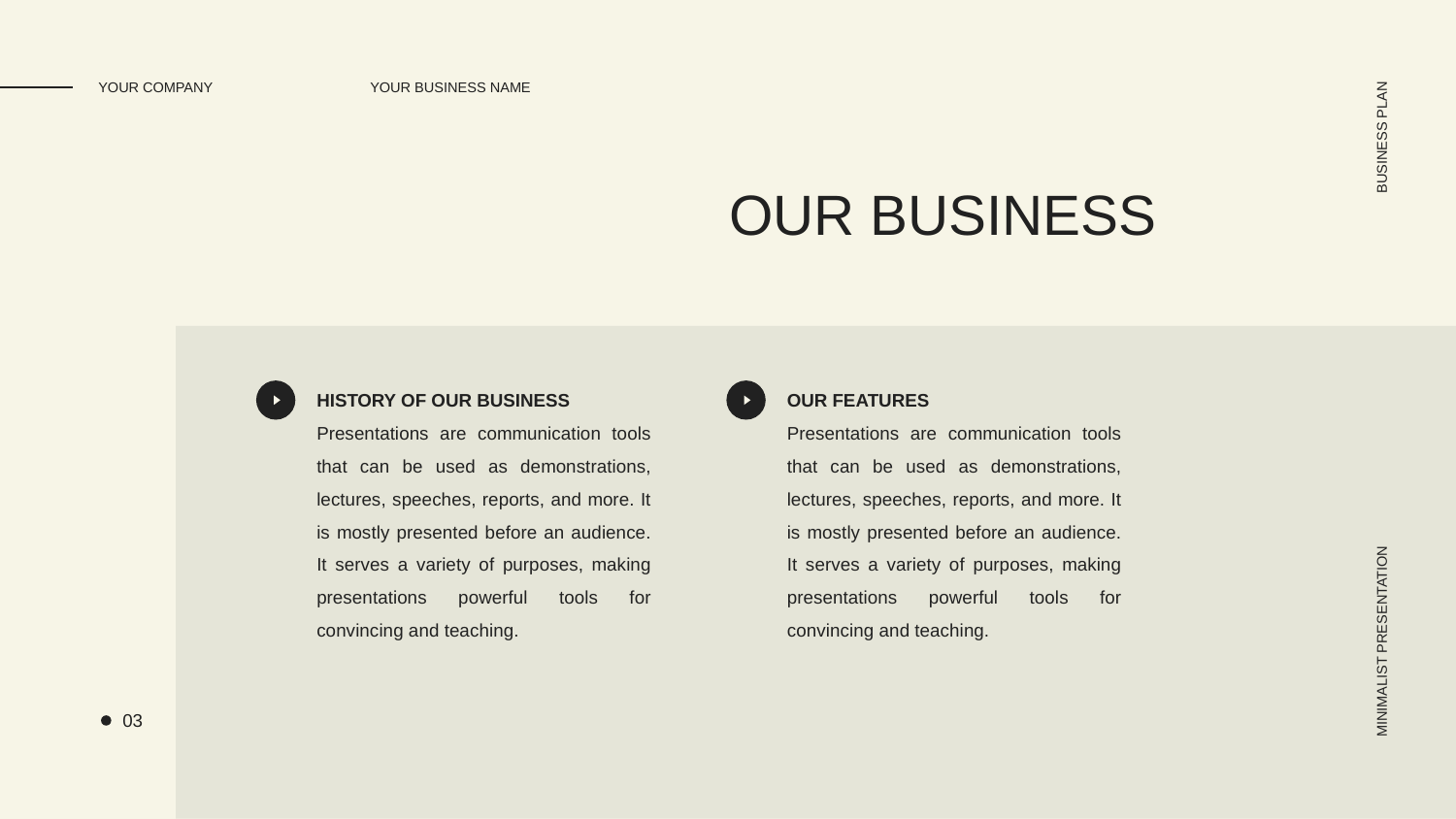

YOUR BUSINESS NAME
YOUR COMPANY
OUR BUSINESS
BUSINESS PLAN

HISTORY OF OUR BUSINESS
OUR FEATURES

Presentations are communication tools that can be used as demonstrations, lectures, speeches, reports, and more. It is mostly presented before an audience. It serves a variety of purposes, making presentations powerful tools for convincing and teaching.
Presentations are communication tools that can be used as demonstrations, lectures, speeches, reports, and more. It is mostly presented before an audience. It serves a variety of purposes, making presentations powerful tools for convincing and teaching.
MINIMALIST PRESENTATION
03